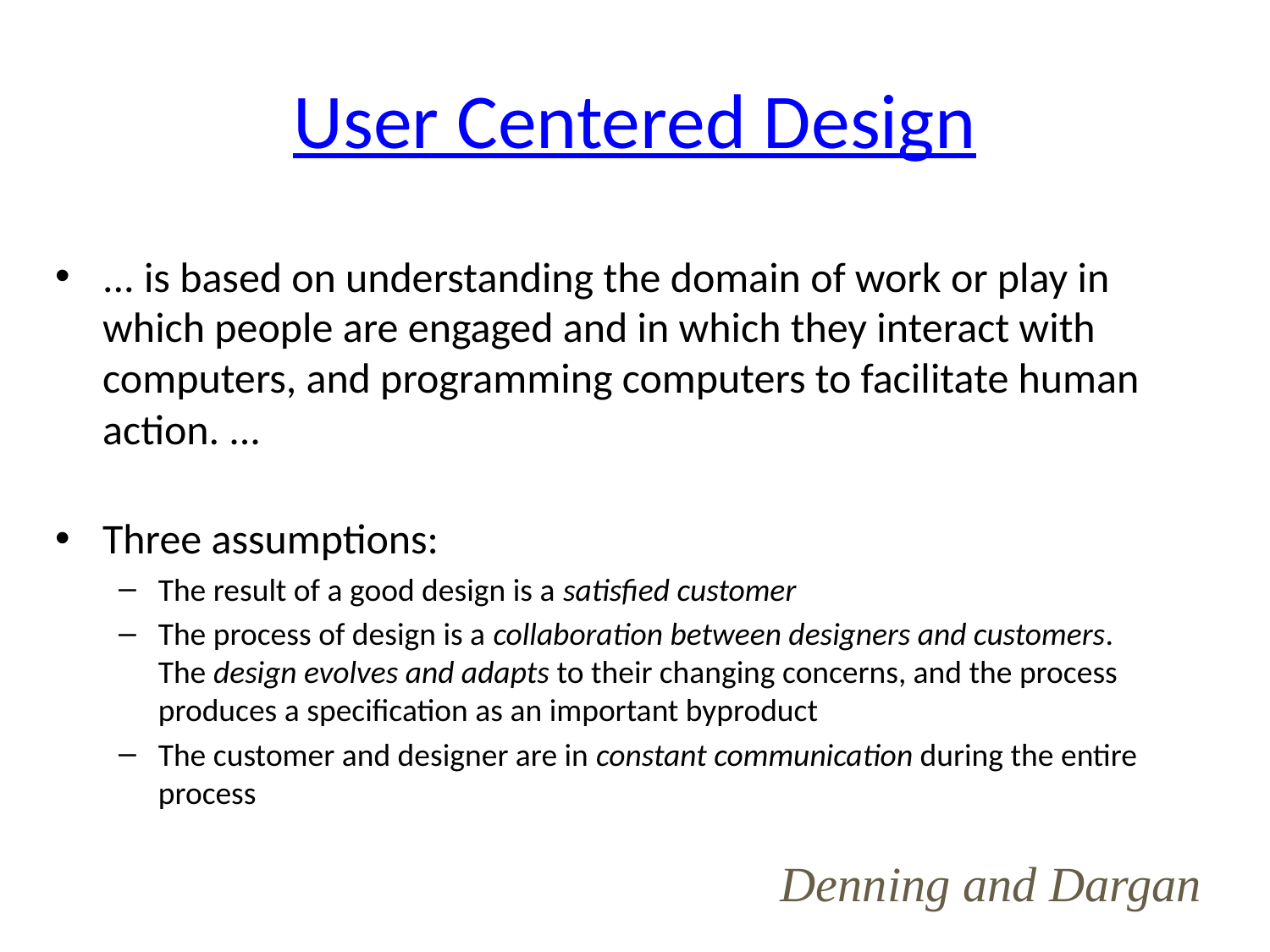

# User Centered Design
... is based on understanding the domain of work or play in which people are engaged and in which they interact with computers, and programming computers to facilitate human action. ...
Three assumptions:
The result of a good design is a satisfied customer
The process of design is a collaboration between designers and customers. The design evolves and adapts to their changing concerns, and the process produces a specification as an important byproduct
The customer and designer are in constant communication during the entire process

Denning and Dargan